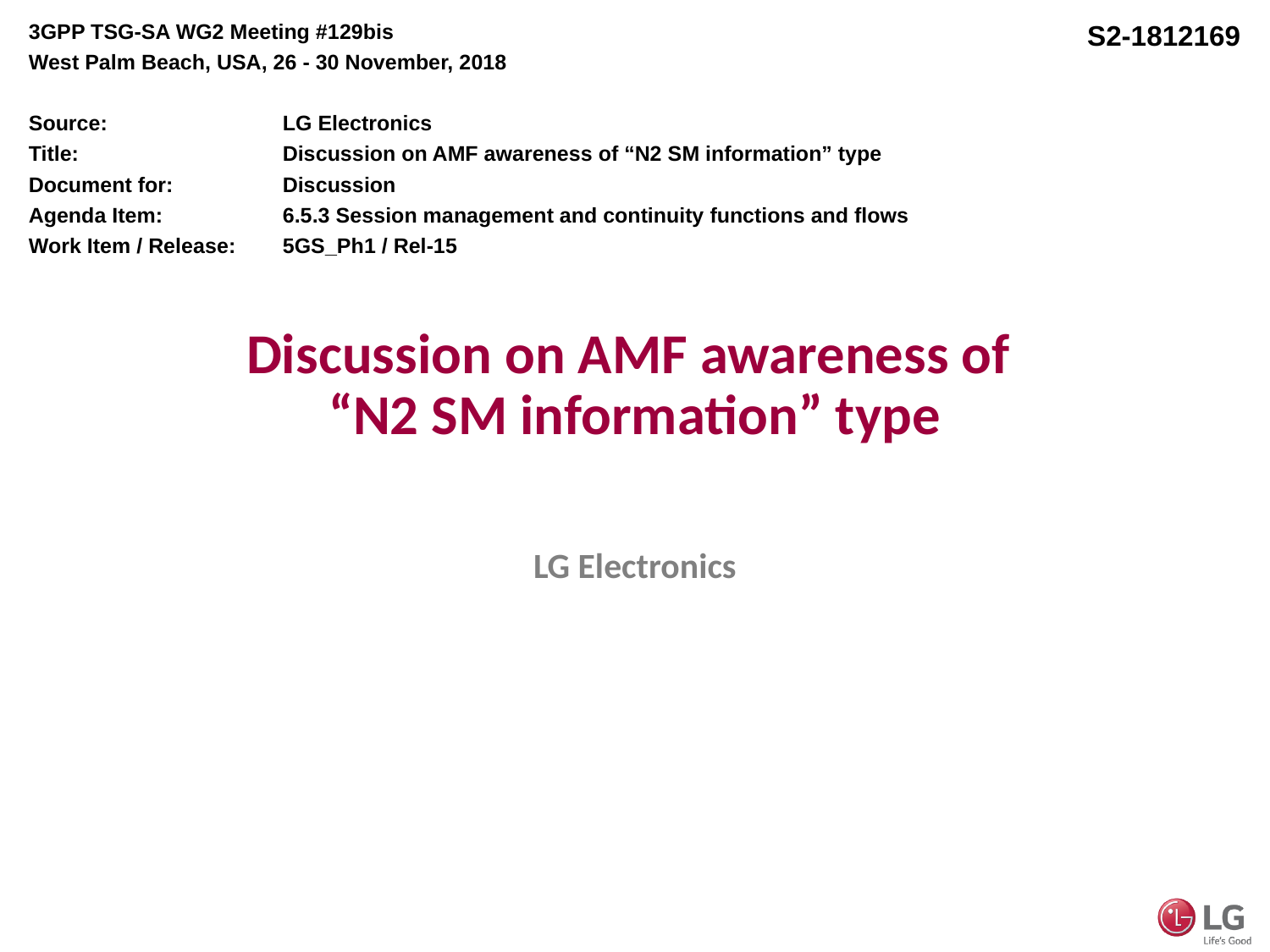

3GPP TSG-SA WG2 Meeting #129bis
West Palm Beach, USA, 26 - 30 November, 2018

Source:		LG Electronics
Title:		Discussion on AMF awareness of “N2 SM information” type
Document for:	Discussion
Agenda Item:	6.5.3 Session management and continuity functions and flows
Work Item / Release:	5GS_Ph1 / Rel-15
S2-1812169
# Discussion on AMF awareness of “N2 SM information” type
LG Electronics